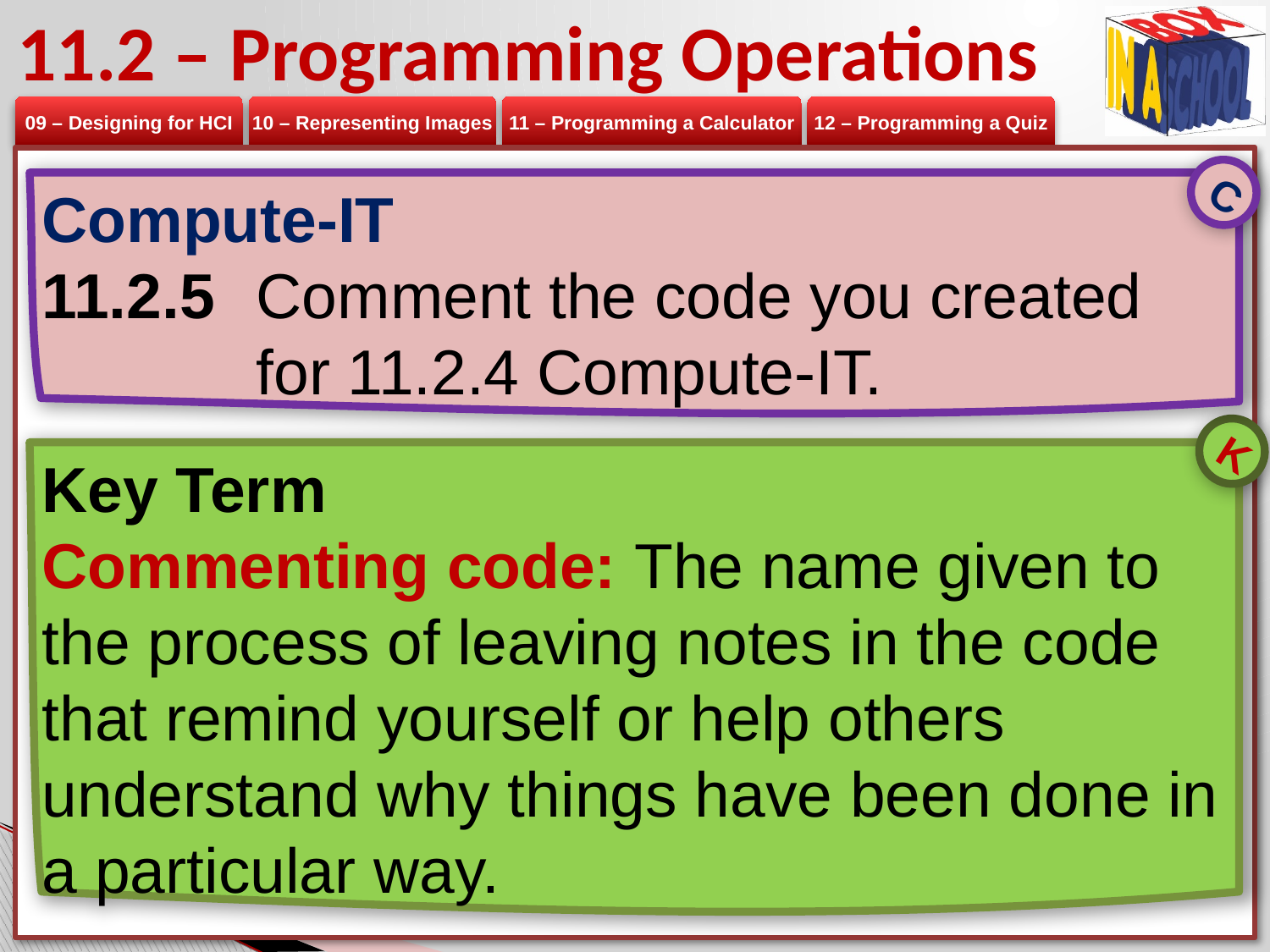

# 11.2 – Programming Operations
C
Compute-IT
11.2.5 	Comment the code you created for 11.2.4 Compute-IT.
K
Key Term
Commenting code: The name given to the process of leaving notes in the code that remind yourself or help others understand why things have been done in a particular way.